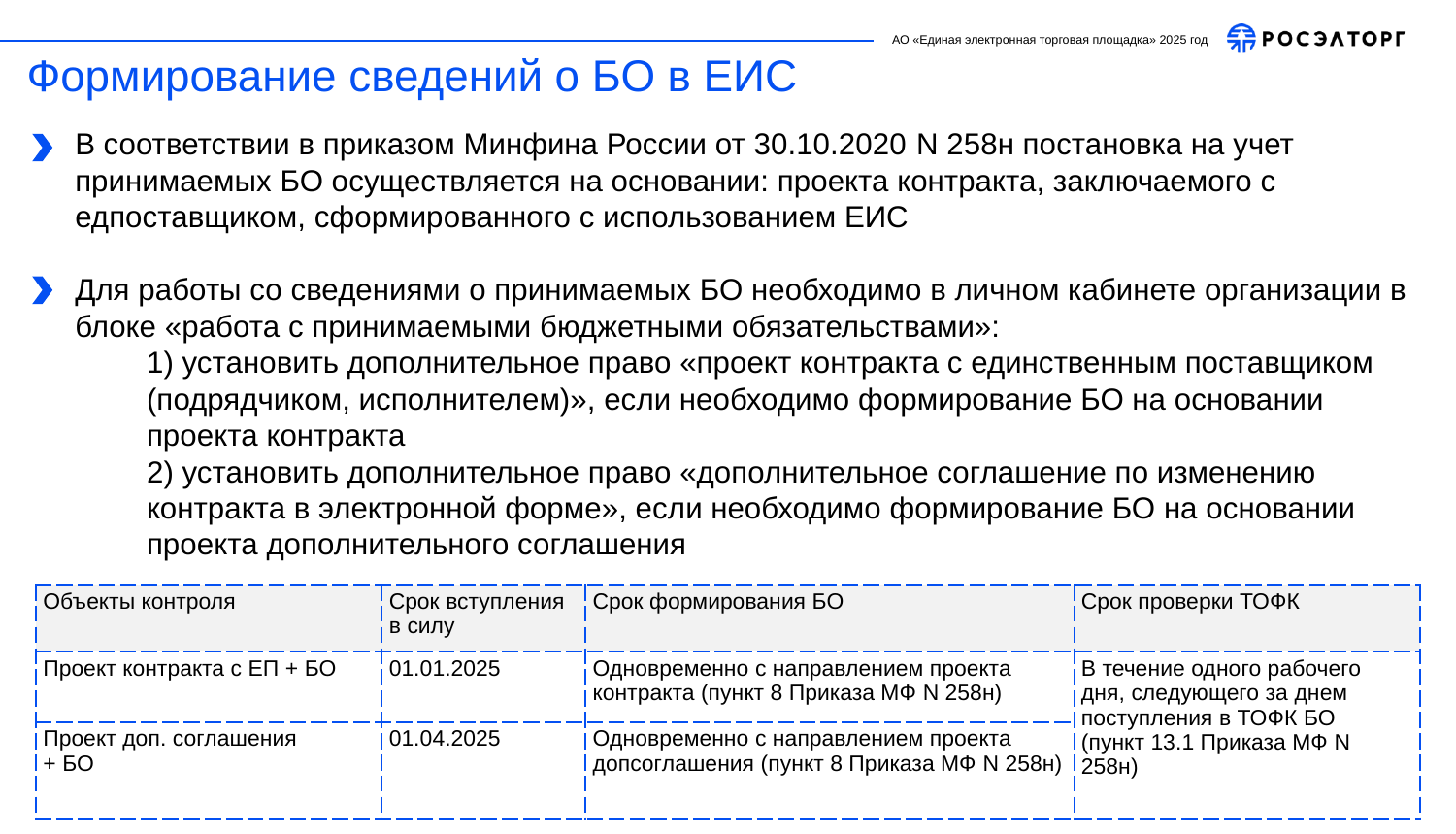

Формирование сведений о БО в ЕИС
В соответствии в приказом Минфина России от 30.10.2020 N 258н постановка на учет принимаемых БО осуществляется на основании: проекта контракта, заключаемого с едпоставщиком, сформированного с использованием ЕИС

Для работы со сведениями о принимаемых БО необходимо в личном кабинете организации в блоке «работа с принимаемыми бюджетными обязательствами»:
1) установить дополнительное право «проект контракта с единственным поставщиком (подрядчиком, исполнителем)», если необходимо формирование БО на основании проекта контракта
2) установить дополнительное право «дополнительное соглашение по изменению контракта в электронной форме», если необходимо формирование БО на основании проекта дополнительного соглашения

| Объекты контроля | Срок вступления в силу | Срок формирования БО | Срок проверки ТОФК |
| --- | --- | --- | --- |
| Проект контракта с ЕП + БО | 01.01.2025 | Одновременно с направлением проекта контракта (пункт 8 Приказа МФ N 258н) | В течение одного рабочего дня, следующего за днем поступления в ТОФК БО (пункт 13.1 Приказа МФ N 258н) |
| Проект доп. соглашения + БО | 01.04.2025 | Одновременно с направлением проекта допсоглашения (пункт 8 Приказа МФ N 258н) |  |